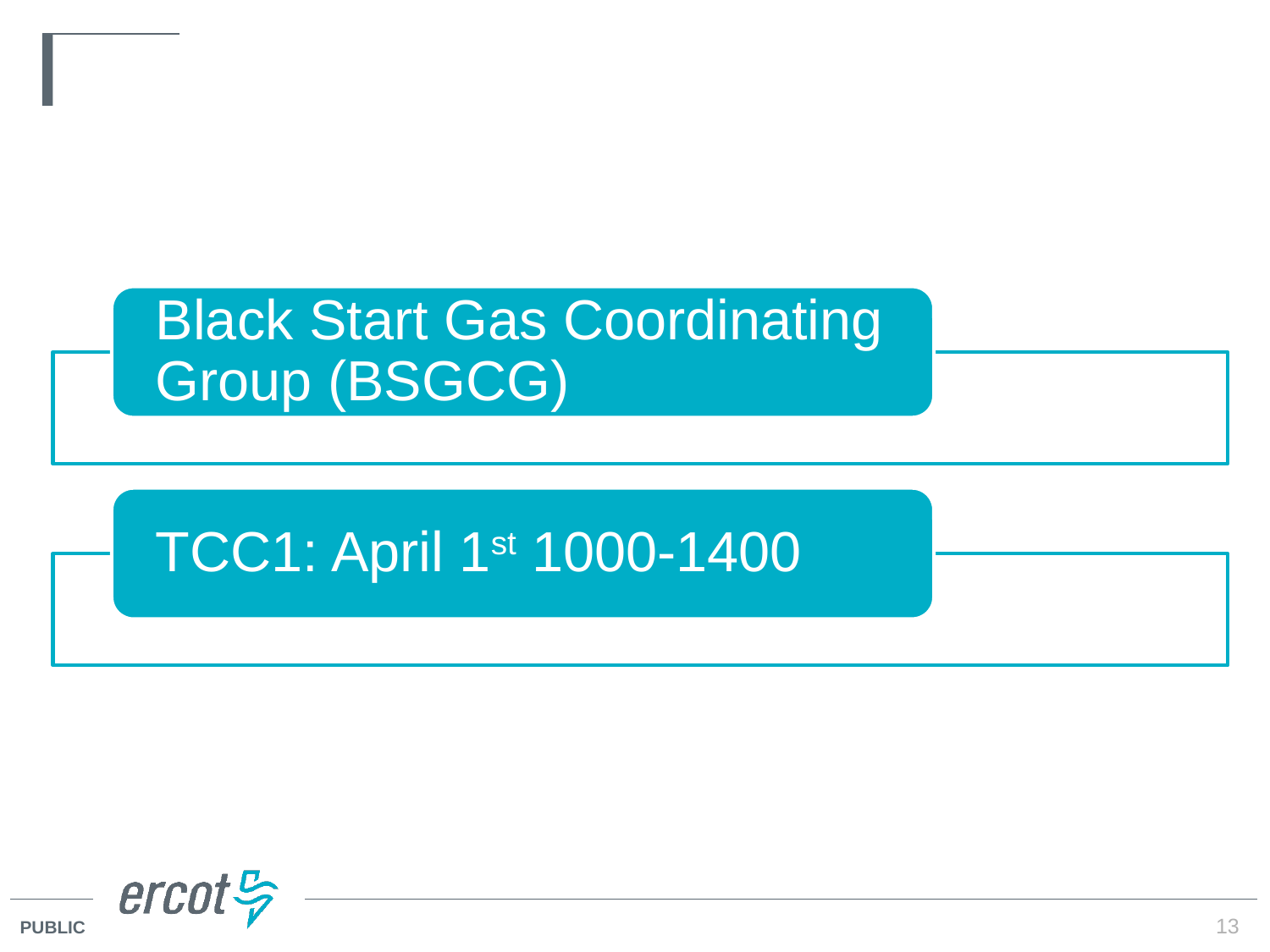

Black Start Gas Coordinating Group (BSGCG)
TCC1: April 1st 1000-1400
13